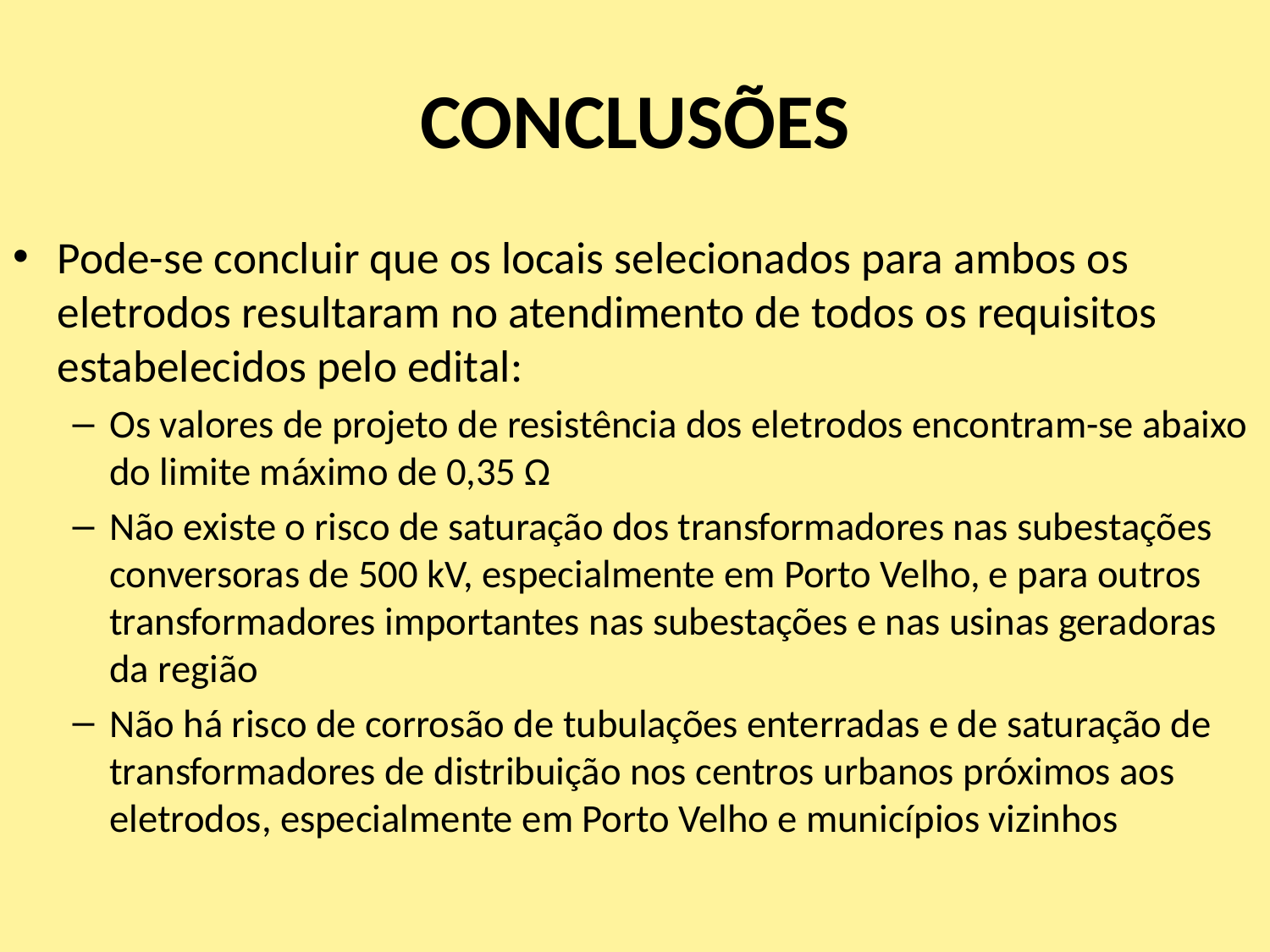

# CONCLUSÕES
Pode-se concluir que os locais selecionados para ambos os eletrodos resultaram no atendimento de todos os requisitos estabelecidos pelo edital:
Os valores de projeto de resistência dos eletrodos encontram-se abaixo do limite máximo de 0,35 Ω
Não existe o risco de saturação dos transformadores nas subestações conversoras de 500 kV, especialmente em Porto Velho, e para outros transformadores importantes nas subestações e nas usinas geradoras da região
Não há risco de corrosão de tubulações enterradas e de saturação de transformadores de distribuição nos centros urbanos próximos aos eletrodos, especialmente em Porto Velho e municípios vizinhos